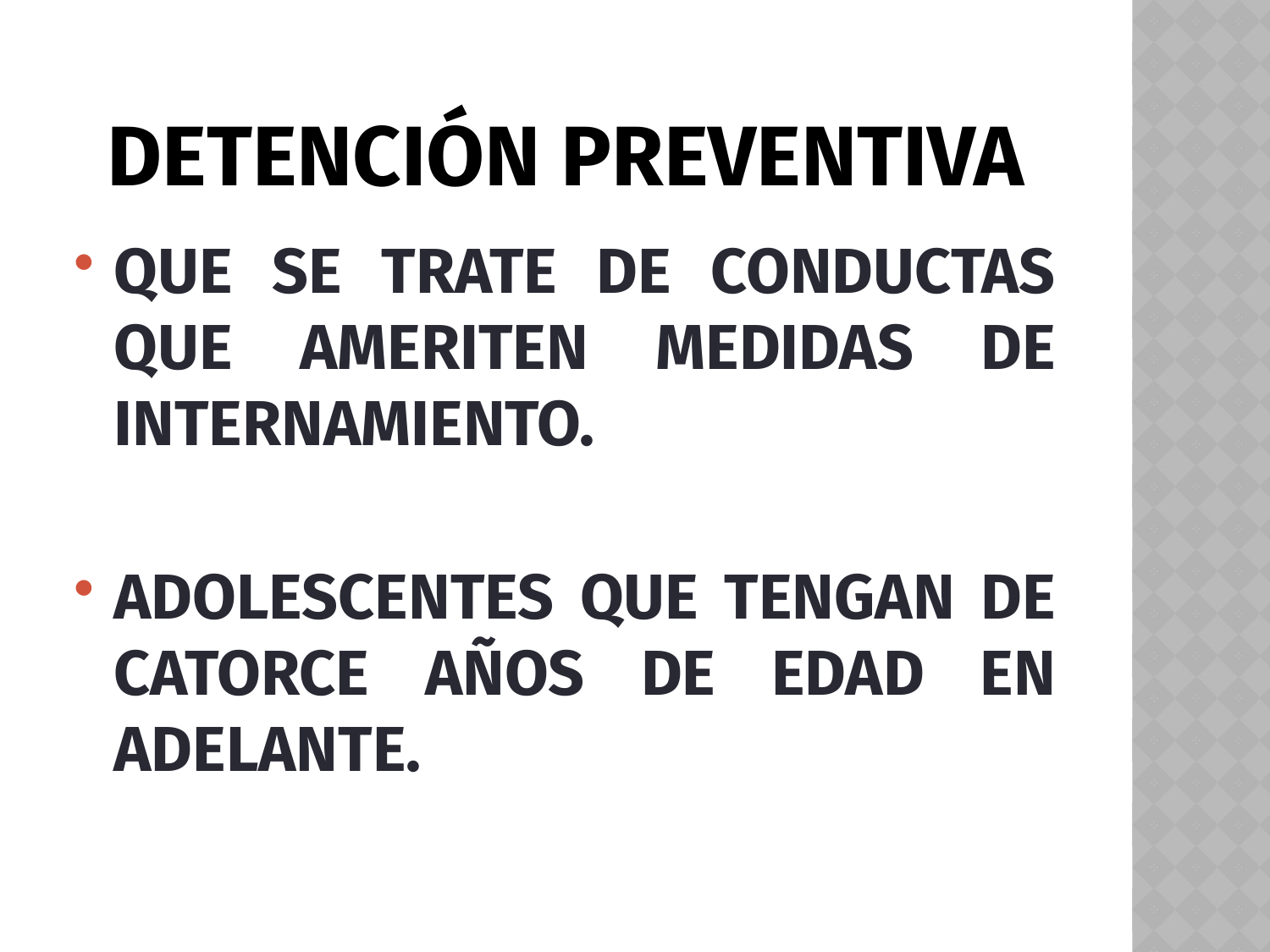

# DETENCIÓN PREVENTIVA
QUE SE TRATE DE CONDUCTAS QUE AMERITEN MEDIDAS DE INTERNAMIENTO.

ADOLESCENTES QUE TENGAN DE CATORCE AÑOS DE EDAD EN ADELANTE.